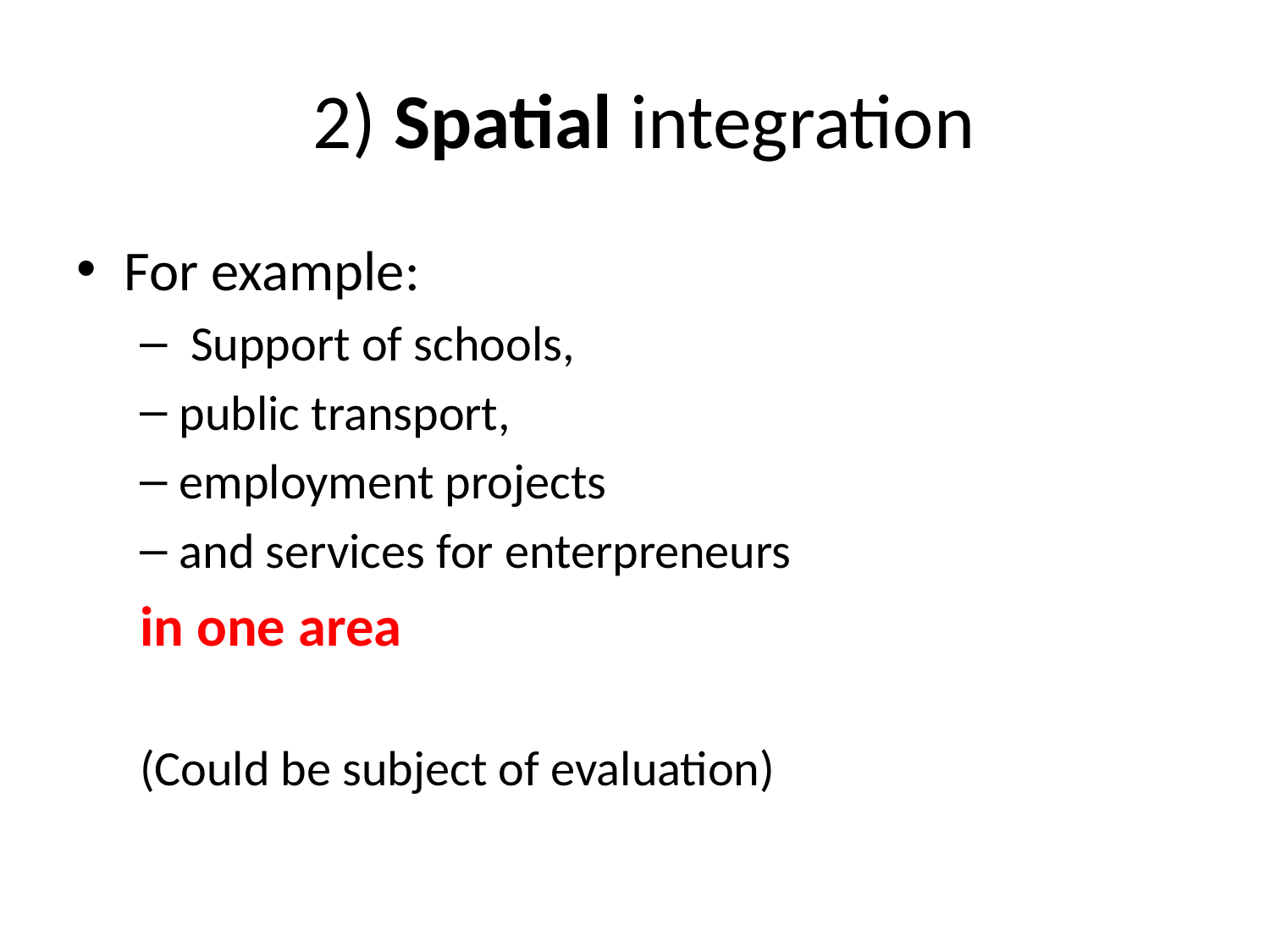

# 2) Spatial integration
For example:
 Support of schools,
public transport,
employment projects
and services for enterpreneurs
in one area

(Could be subject of evaluation)